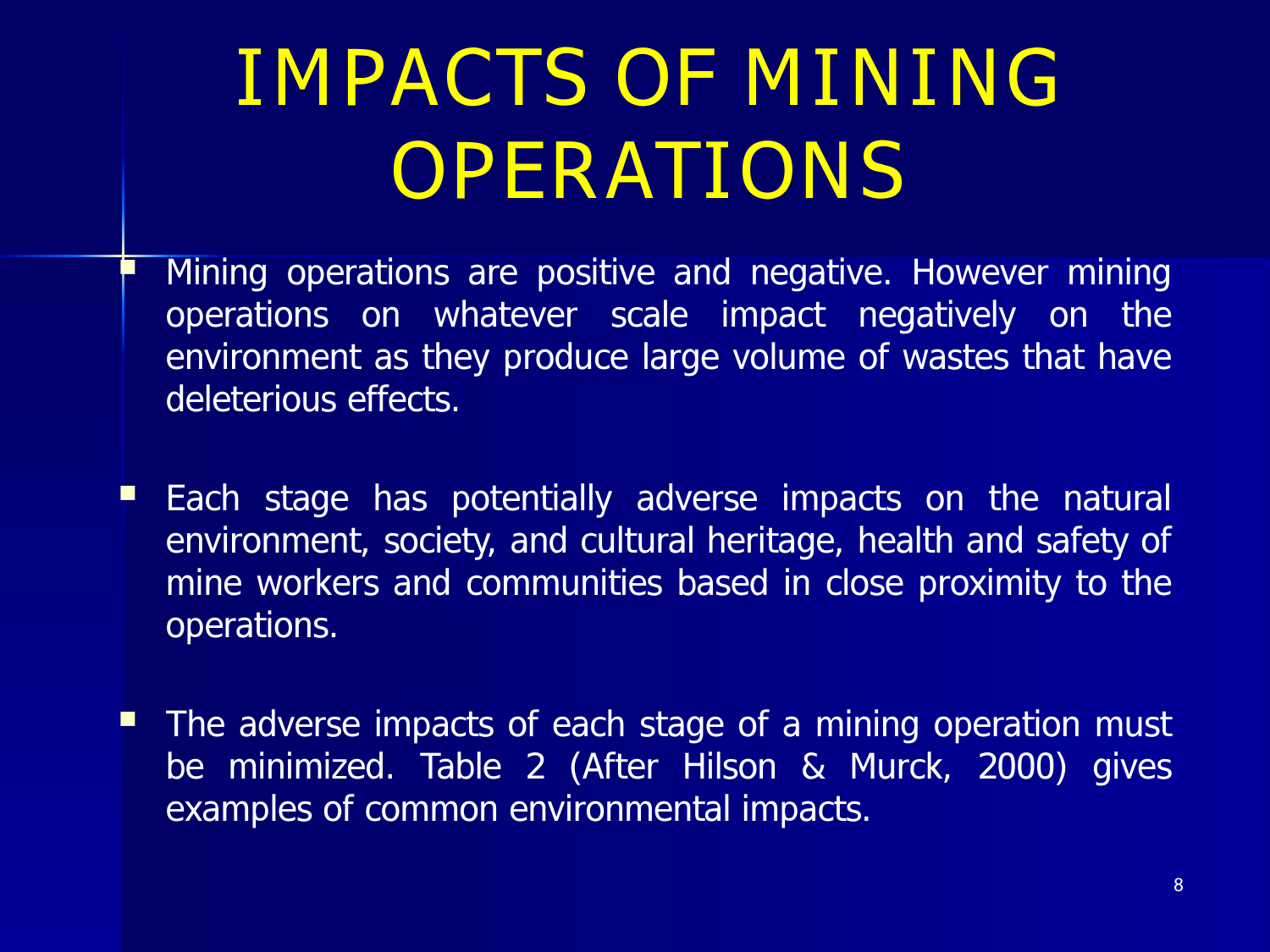

# IMPACTS OF MINING OPERATIONS
Mining operations are positive and negative. However mining operations on whatever scale impact negatively on the environment as they produce large volume of wastes that have deleterious effects.

Each stage has potentially adverse impacts on the natural environment, society, and cultural heritage, health and safety of mine workers and communities based in close proximity to the operations.

The adverse impacts of each stage of a mining operation must be minimized. Table 2 (After Hilson & Murck, 2000) gives examples of common environmental impacts.
8